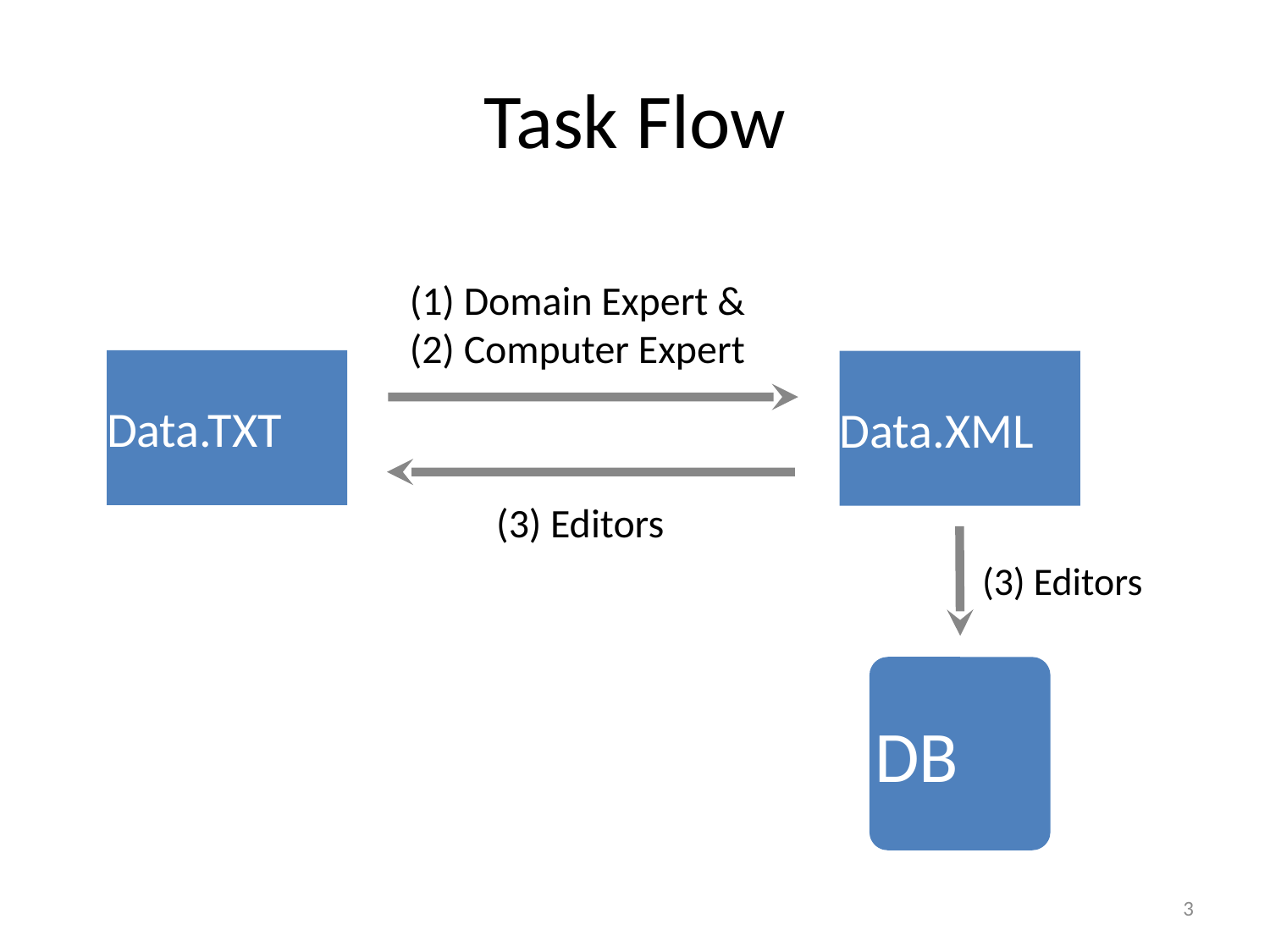

# Task Flow
(1) Domain Expert &
(2) Computer Expert
Data.TXT
Data.XML

(3) Editors

(3) Editors
DB
3